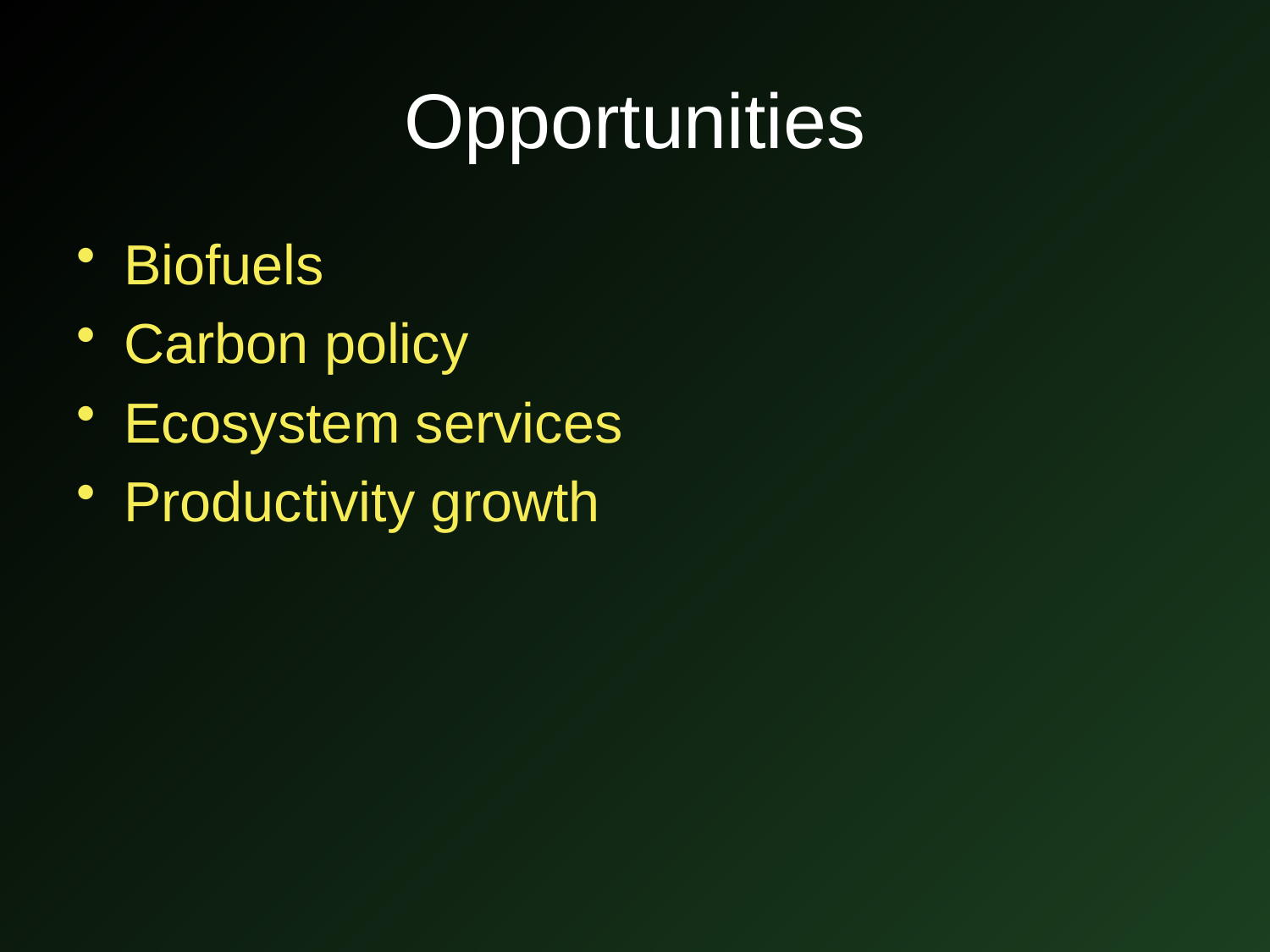

# Opportunities
Biofuels
Carbon policy
Ecosystem services
Productivity growth